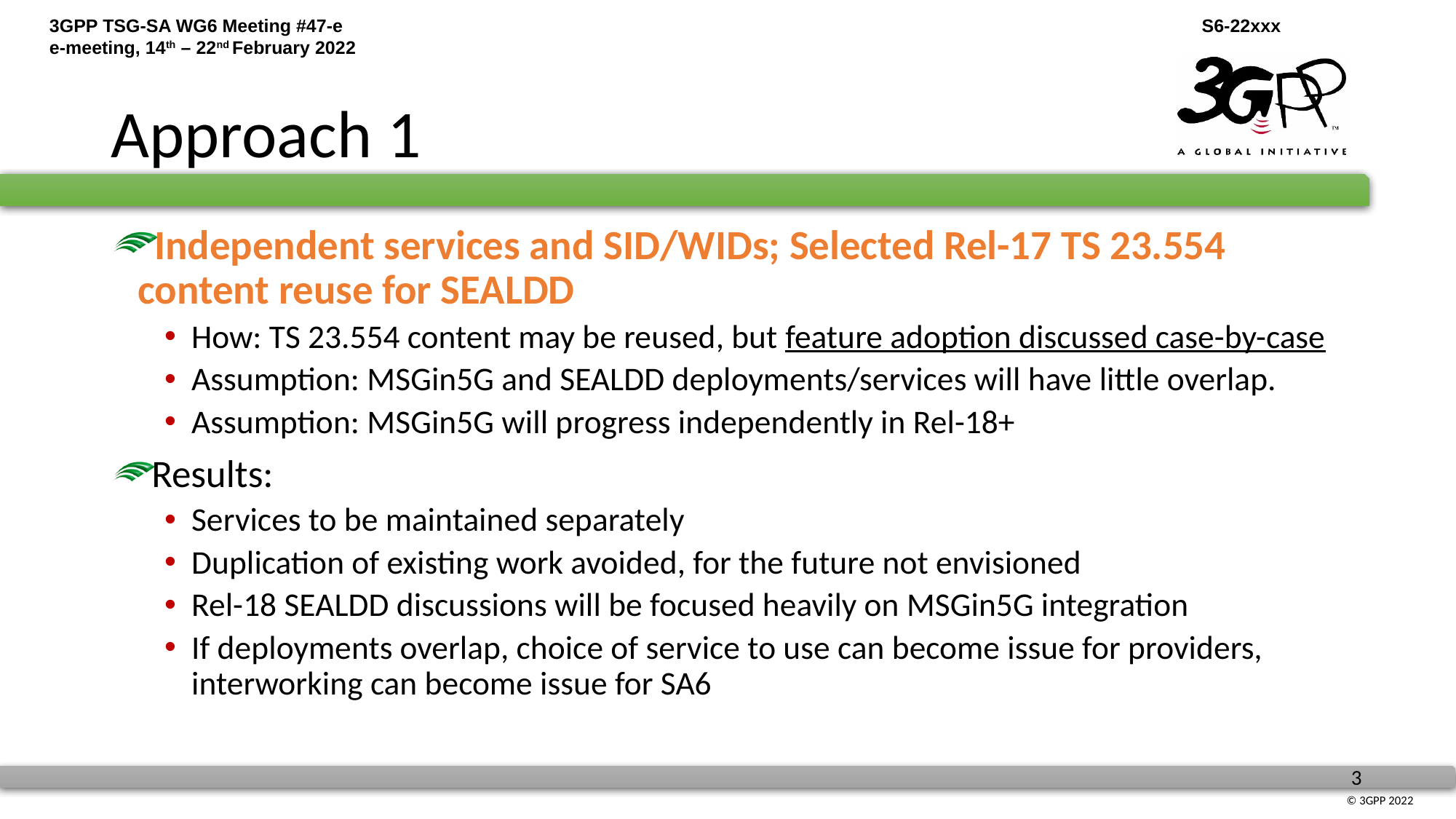

# Approach 1
Independent services and SID/WIDs; Selected Rel-17 TS 23.554 content reuse for SEALDD
How: TS 23.554 content may be reused, but feature adoption discussed case-by-case
Assumption: MSGin5G and SEALDD deployments/services will have little overlap.
Assumption: MSGin5G will progress independently in Rel-18+
Results:
Services to be maintained separately
Duplication of existing work avoided, for the future not envisioned
Rel-18 SEALDD discussions will be focused heavily on MSGin5G integration
If deployments overlap, choice of service to use can become issue for providers,  interworking can become issue for SA6